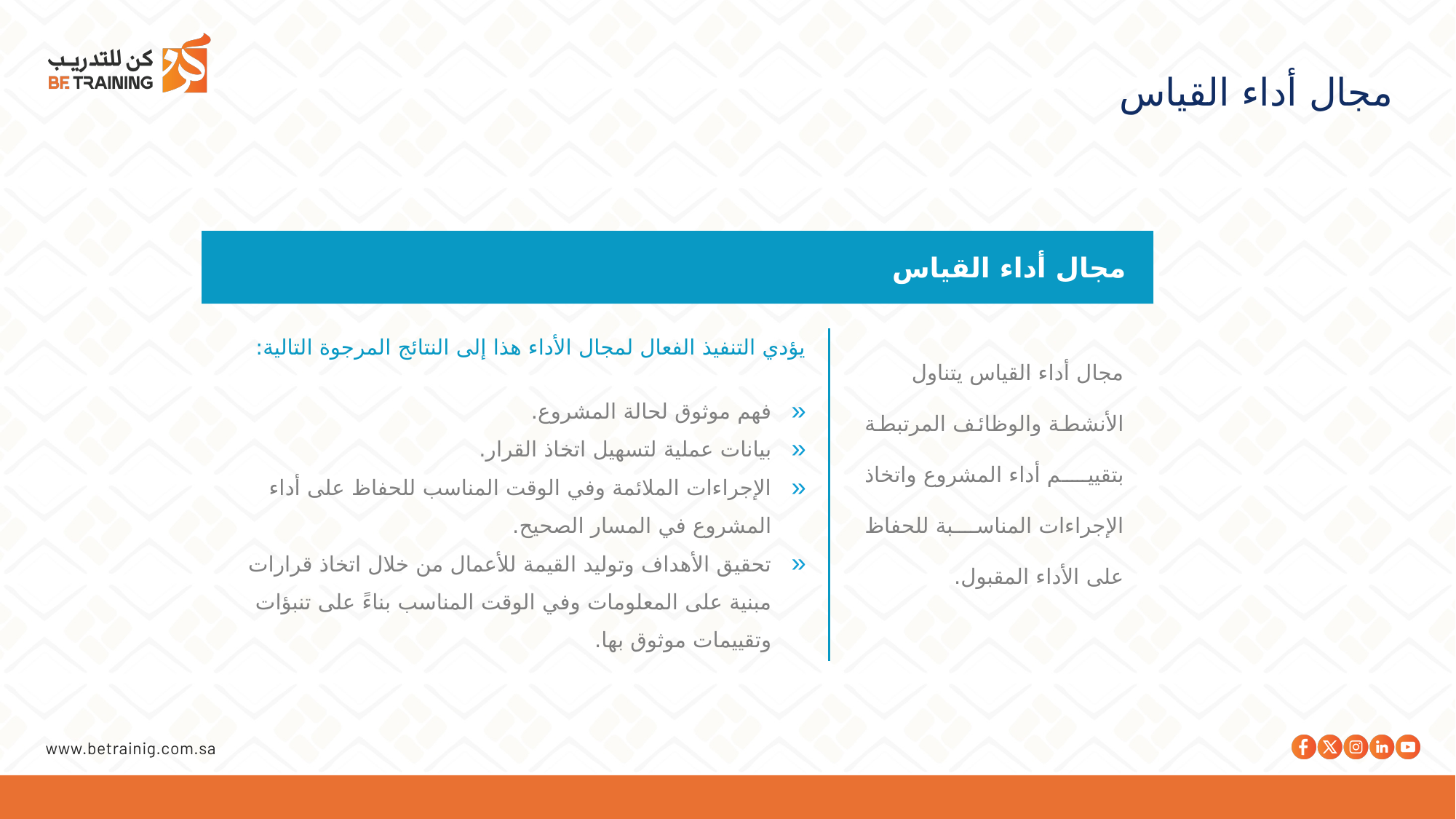

مجال أداء القياس

مجال أداء القياس
يؤدي التنفيذ الفعال لمجال الأداء هذا إلى النتائج المرجوة التالية:

فهم موثوق لحالة المشروع.
بيانات عملية لتسهيل اتخاذ القرار.
الإجراءات الملائمة وفي الوقت المناسب للحفاظ على أداء المشروع في المسار الصحيح.
تحقيق الأهداف وتوليد القيمة للأعمال من خلال اتخاذ قرارات مبنية على المعلومات وفي الوقت المناسب بناءً على تنبؤات وتقييمات موثوق بها.
مجال أداء القياس يتناول الأنشطة والوظائف المرتبطة بتقييم أداء المشروع واتخاذ الإجراءات المناسبة للحفاظ على الأداء المقبول.